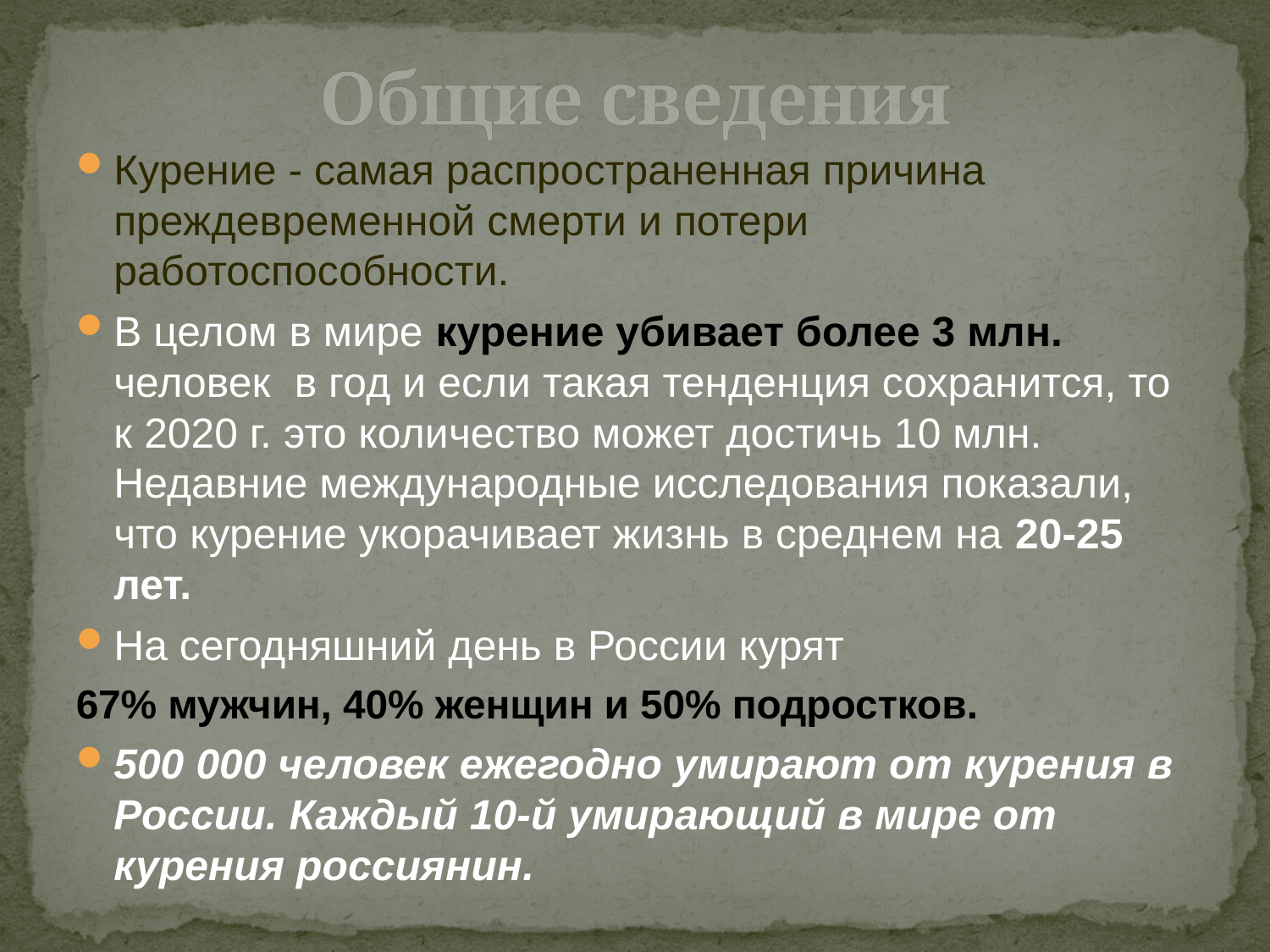

# Общие сведения
Курение - самая распространенная причина преждевременной смерти и потери работоспособности.
В целом в мире курение убивает более 3 млн. человек  в год и если такая тенденция сохранится, то к 2020 г. это количество может достичь 10 млн. Недавние международные исследования показали, что курение укорачивает жизнь в среднем на 20-25 лет.
На сегодняшний день в России курят
67% мужчин, 40% женщин и 50% подростков.
500 000 человек ежегодно умирают от курения в России. Каждый 10-й умирающий в мире от курения россиянин.